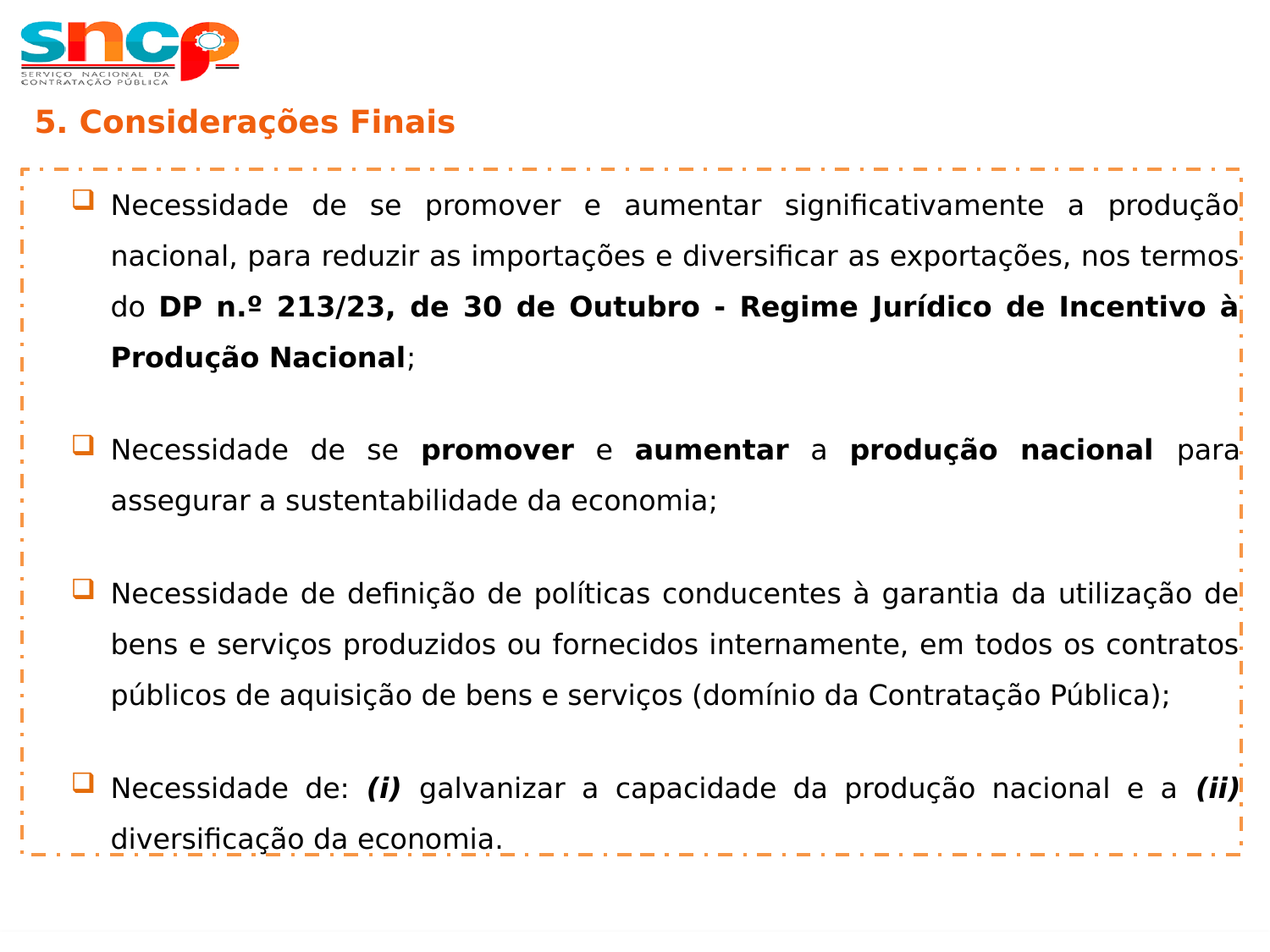

5. Considerações Finais
Necessidade de se promover e aumentar significativamente a produção nacional, para reduzir as importações e diversificar as exportações, nos termos do DP n.º 213/23, de 30 de Outubro - Regime Jurídico de Incentivo à Produção Nacional;
Necessidade de se promover e aumentar a produção nacional para assegurar a sustentabilidade da economia;
Necessidade de definição de políticas conducentes à garantia da utilização de bens e serviços produzidos ou fornecidos internamente, em todos os contratos públicos de aquisição de bens e serviços (domínio da Contratação Pública);
Necessidade de: (i) galvanizar a capacidade da produção nacional e a (ii) diversificação da economia.